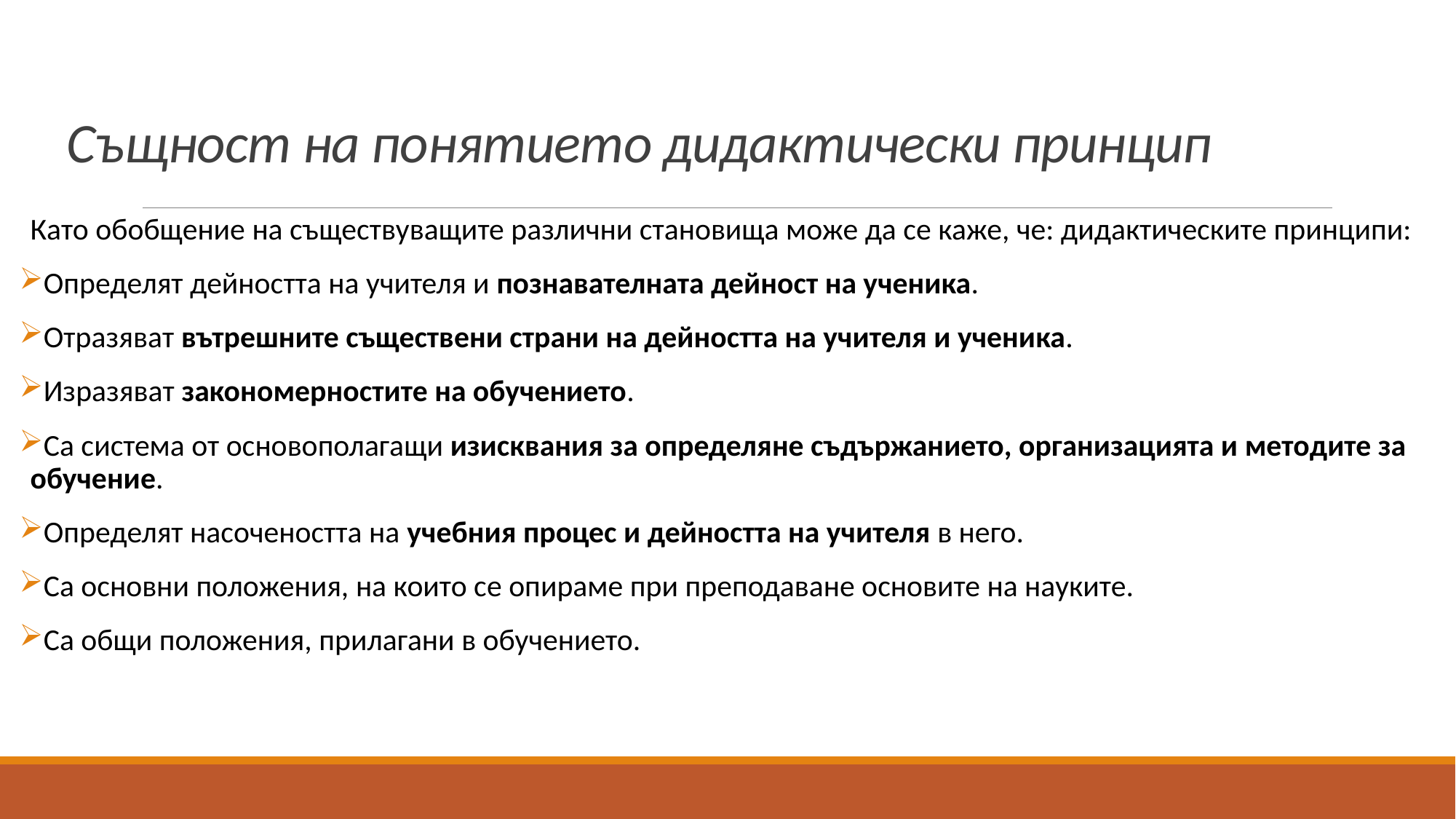

# Същност на понятието дидактически принцип
Като обобщение на съществуващите различни становища може да се каже, че: дидактическите принципи:
Определят дейността на учителя и познавателната дейност на ученика.
Отразяват вътрешните съществени страни на дейността на учителя и ученика.
Изразяват закономерностите на обучението.
Са система от основополагащи изисквания за определяне съдържанието, организацията и методите за обучение.
Определят насочеността на учебния процес и дейността на учителя в него.
Са основни положения, на които се опираме при преподаване основите на науките.
Са общи положения, прилагани в обучeнието.